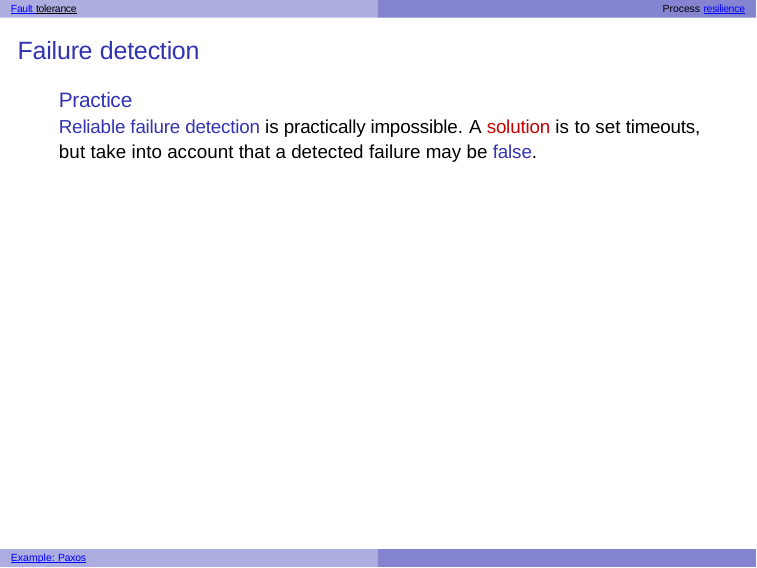

Fault tolerance	Process resilience
# Failure detection
Practice
Reliable failure detection is practically impossible. A solution is to set timeouts, but take into account that a detected failure may be false.

Example: Paxos